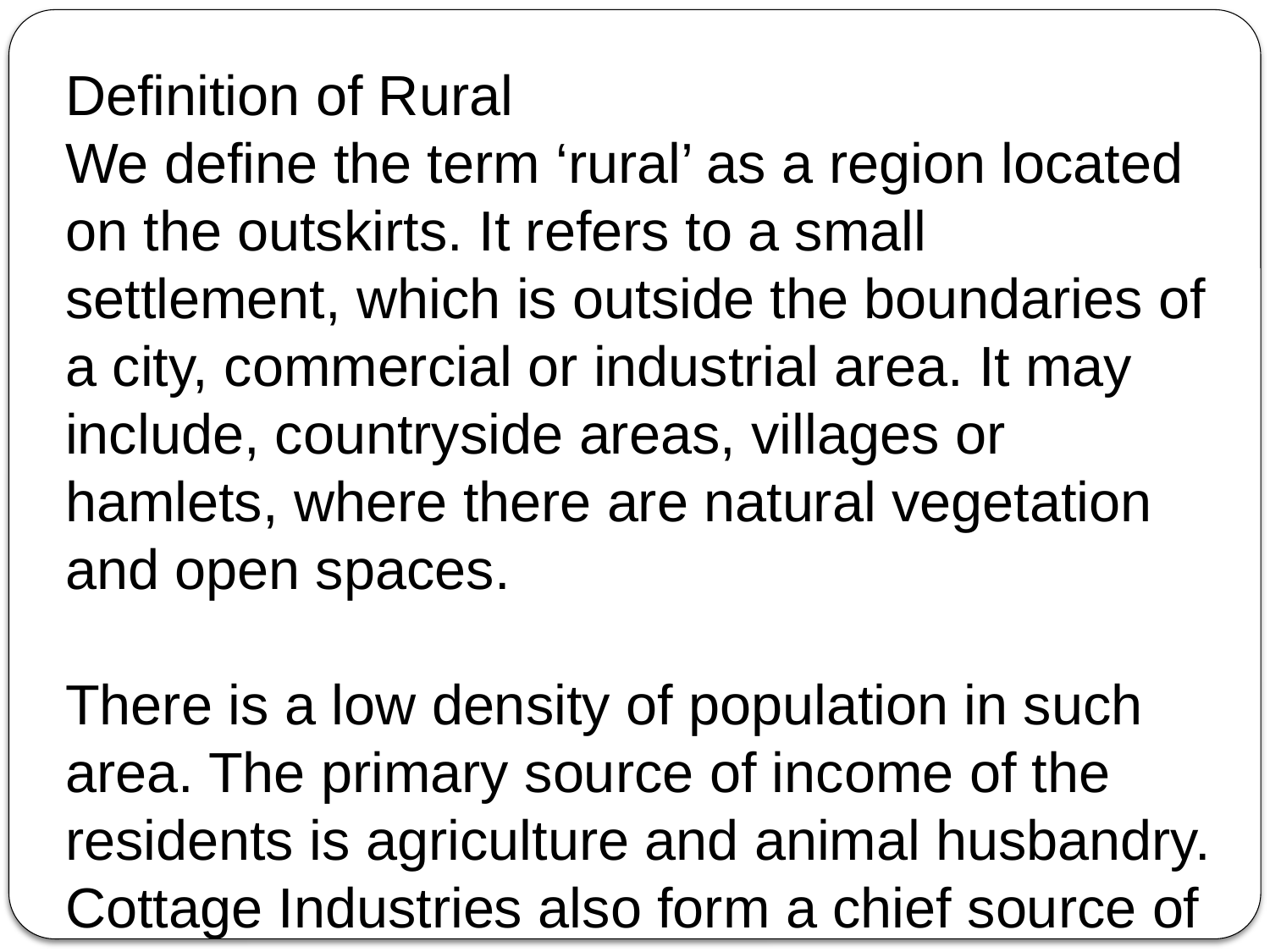

Definition of Rural
We define the term ‘rural’ as a region located on the outskirts. It refers to a small settlement, which is outside the boundaries of a city, commercial or industrial area. It may include, countryside areas, villages or hamlets, where there are natural vegetation and open spaces.

There is a low density of population in such area. The primary source of income of the residents is agriculture and animal husbandry. Cottage Industries also form a chief source of income here.